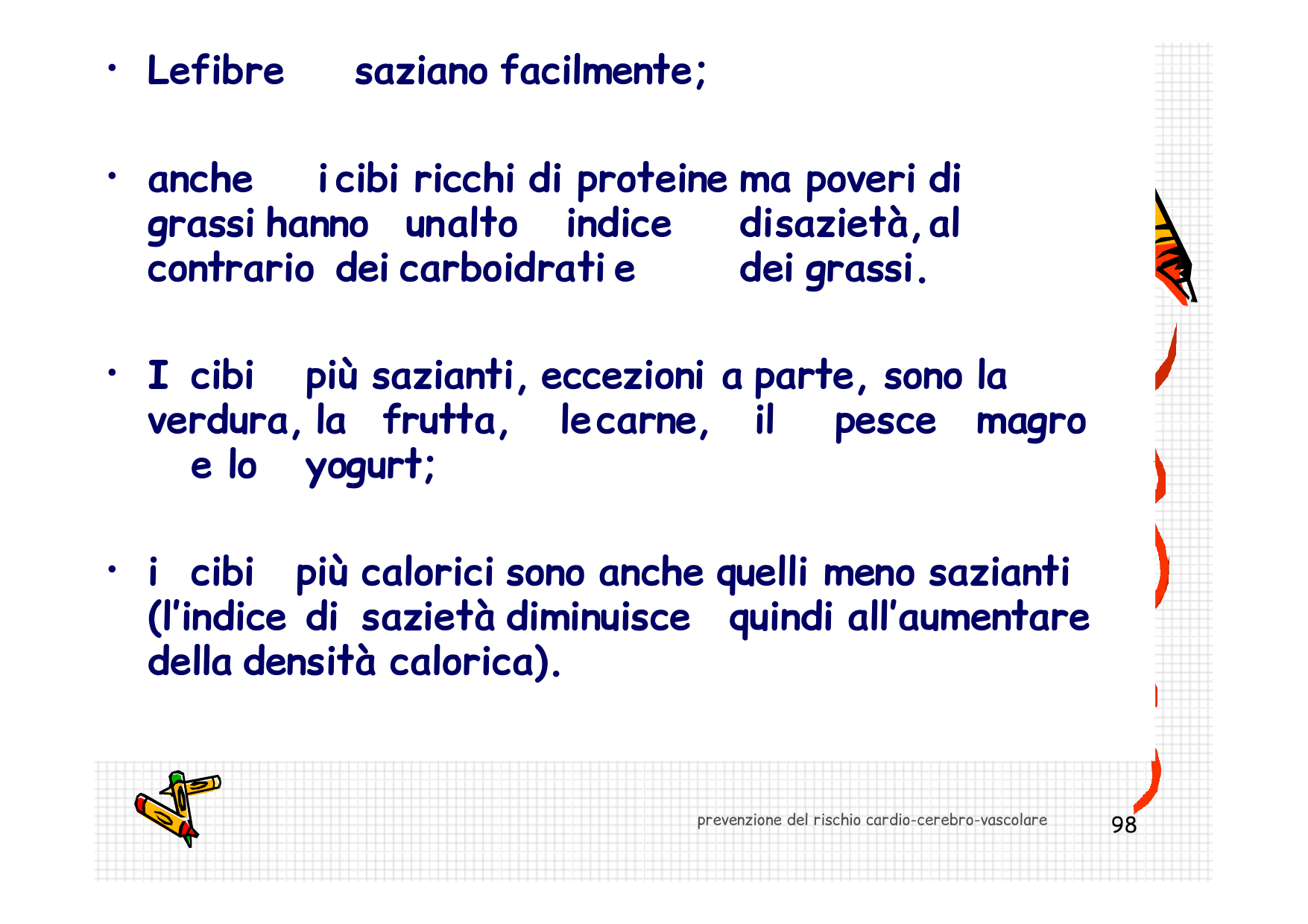

Le	fibre	saziano	facilmente;

anche	 i	cibi		ricchi	di		proteine	ma	poveri	di	grassi hanno	un	alto		indice	di	sazietà,	al	contrario	dei carboidrati	e	dei	grassi.

I	cibi	più	sazianti,	eccezioni	 a	parte,		sono	la	verdura, la	 frutta,		le	carne,	il	pesce	magro	e	lo	yogurt;

i	cibi	più	calorici	sono	anche	quelli	meno	sazianti (l’indice	 di	sazietà	diminuisce		quindi	all’aumentare	della densità	calorica).

Provincia Milano 1

prevenzione del rischio cardio-cerebro-vascolare
98